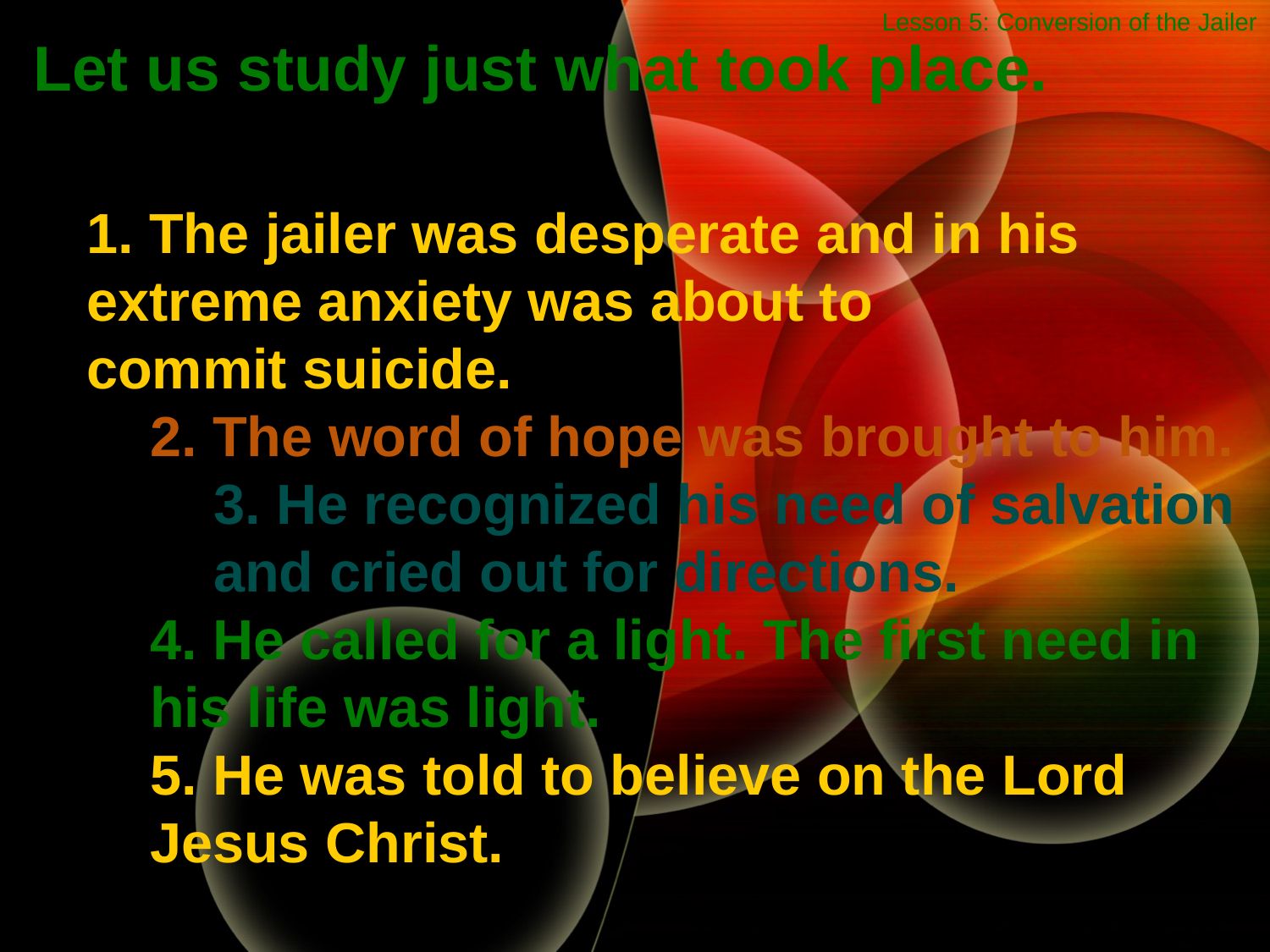

Lesson 5: Conversion of the Jailer
Let us study just what took place.
1. The jailer was desperate and in his extreme anxiety was about to
commit suicide.
2. The word of hope was brought to him.
3. He recognized his need of salvation and cried out for directions.
4. He called for a light. The first need in his life was light.
5. He was told to believe on the Lord Jesus Christ.